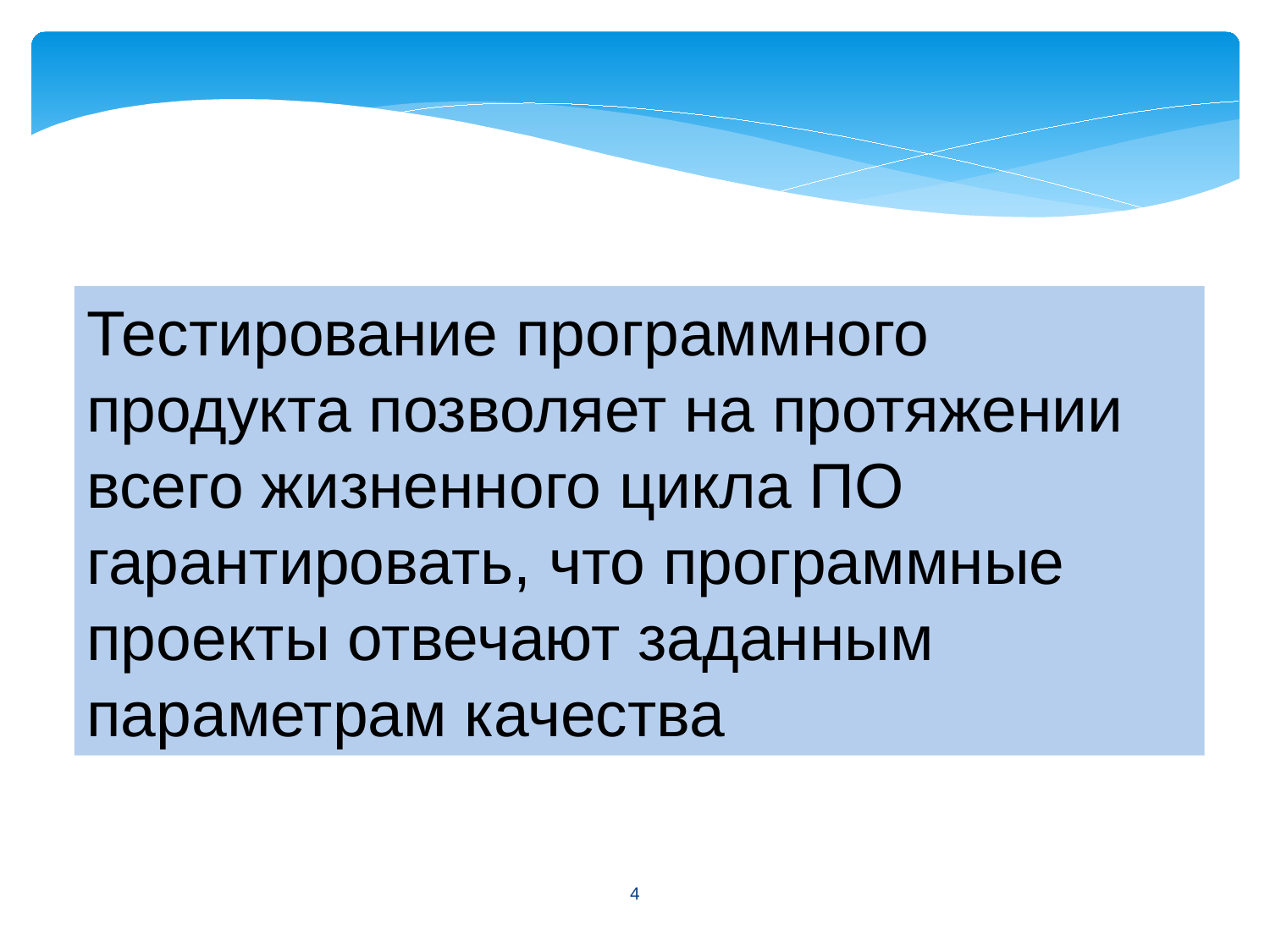

Тестирование программного продукта позволяет на протяжении всего жизненного цикла ПО гарантировать, что программные проекты отвечают заданным параметрам качества
4